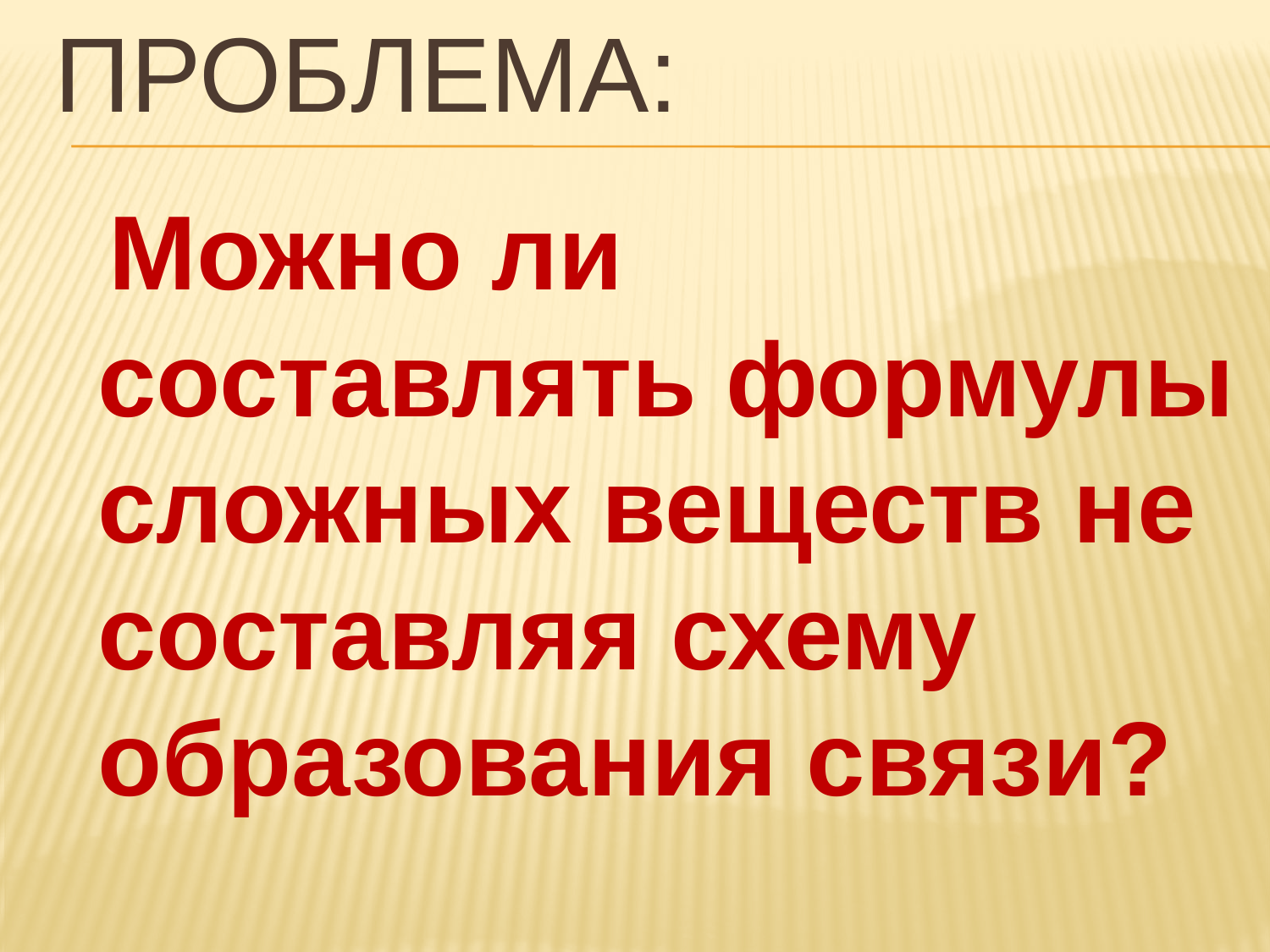

# Проблема:
  Можно ли составлять формулы сложных веществ не составляя схему образования связи?